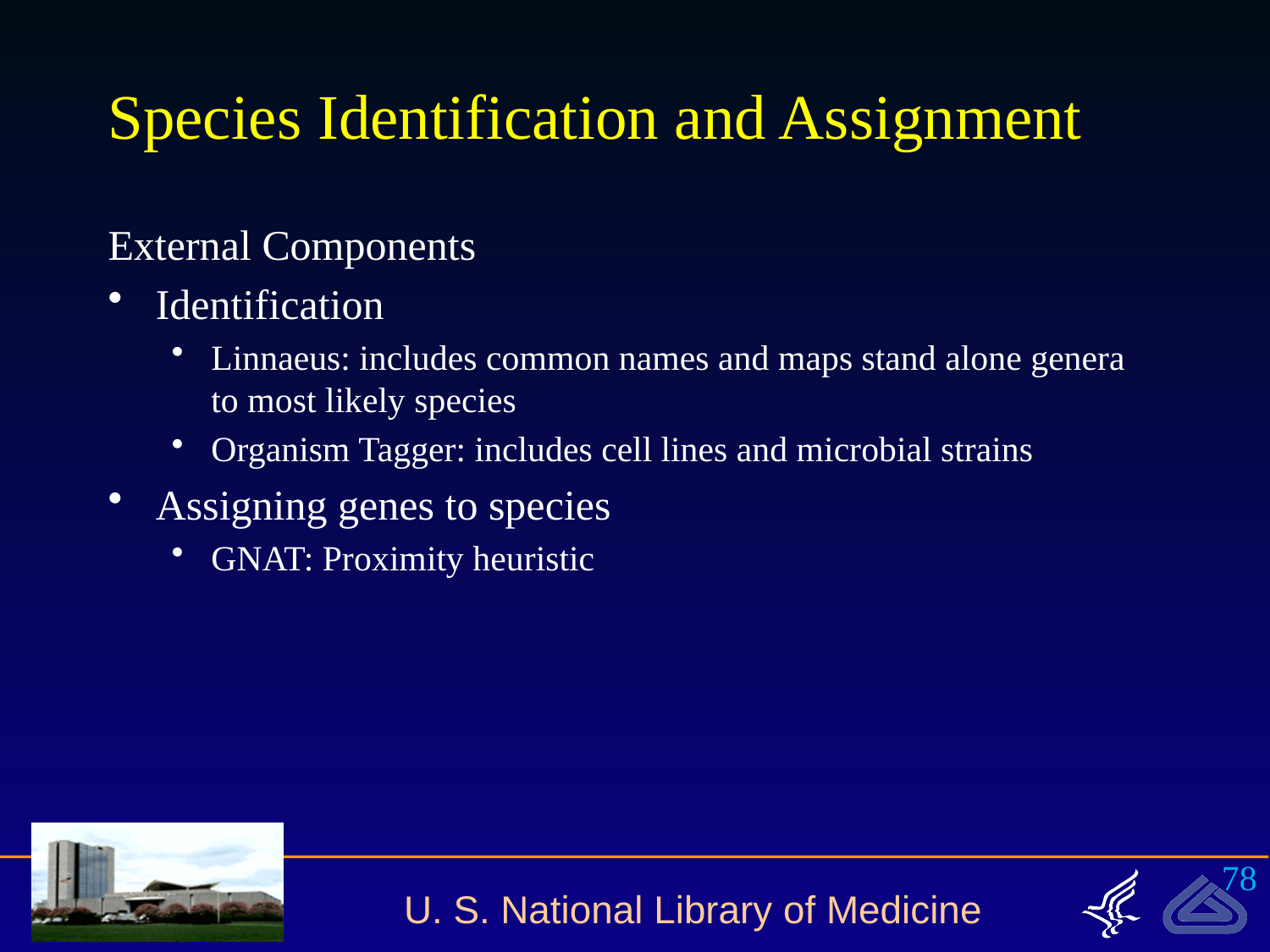

# Species Identification and Assignment
External Components
Identification
Linnaeus: includes common names and maps stand alone genera to most likely species
Organism Tagger: includes cell lines and microbial strains
Assigning genes to species
GNAT: Proximity heuristic
78